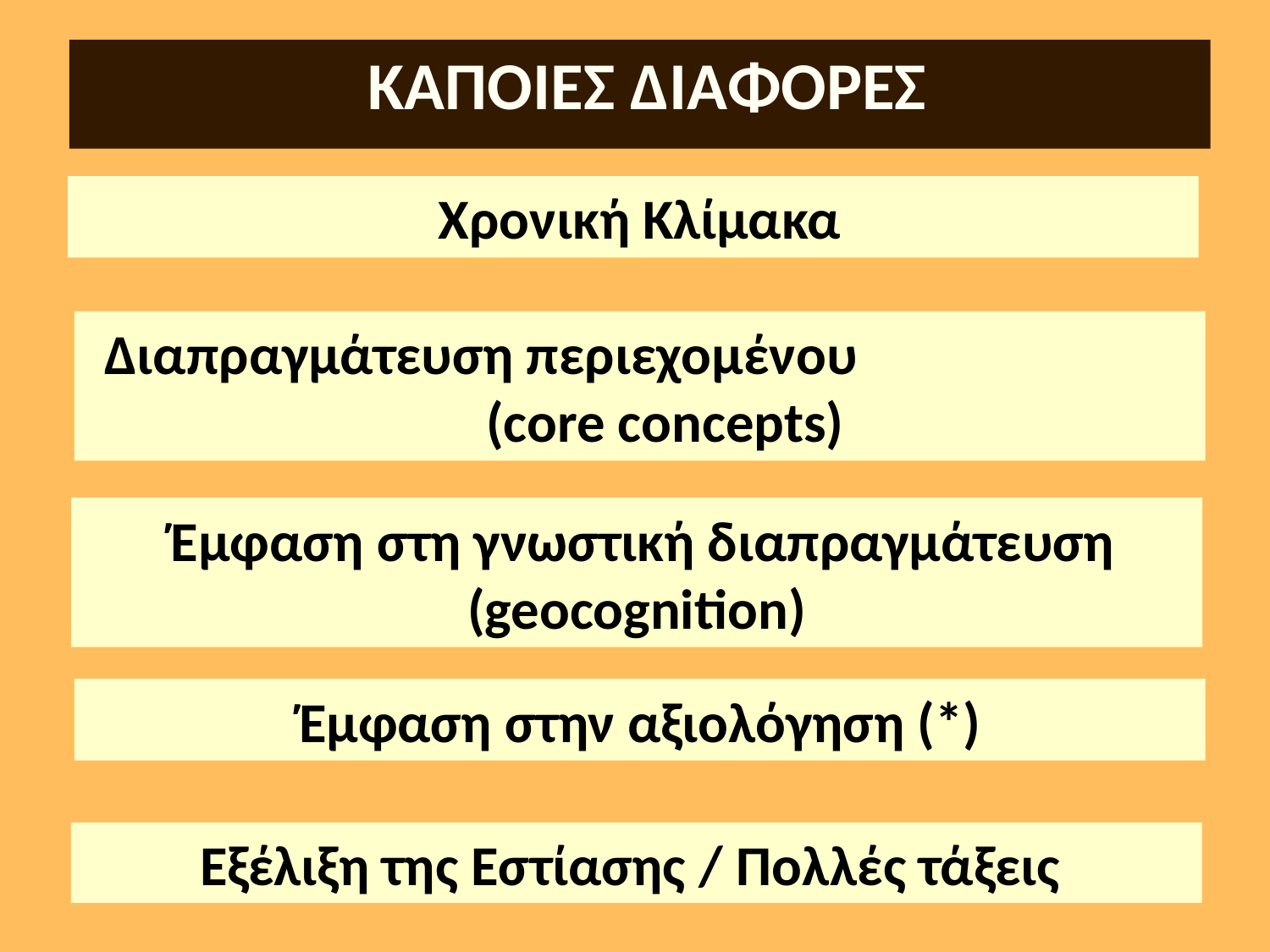

ΚΑΠΟΙΕΣ ΔΙΑΦΟΡΕΣ

 Χρονική Κλίμακα
 Διαπραγμάτευση περιεχομένου                               (core concepts)
 Έμφαση στη γνωστική διαπραγμάτευση (geocognition)
Έμφαση στην αξιολόγηση (*)
Εξέλιξη της Εστίασης / Πολλές τάξεις